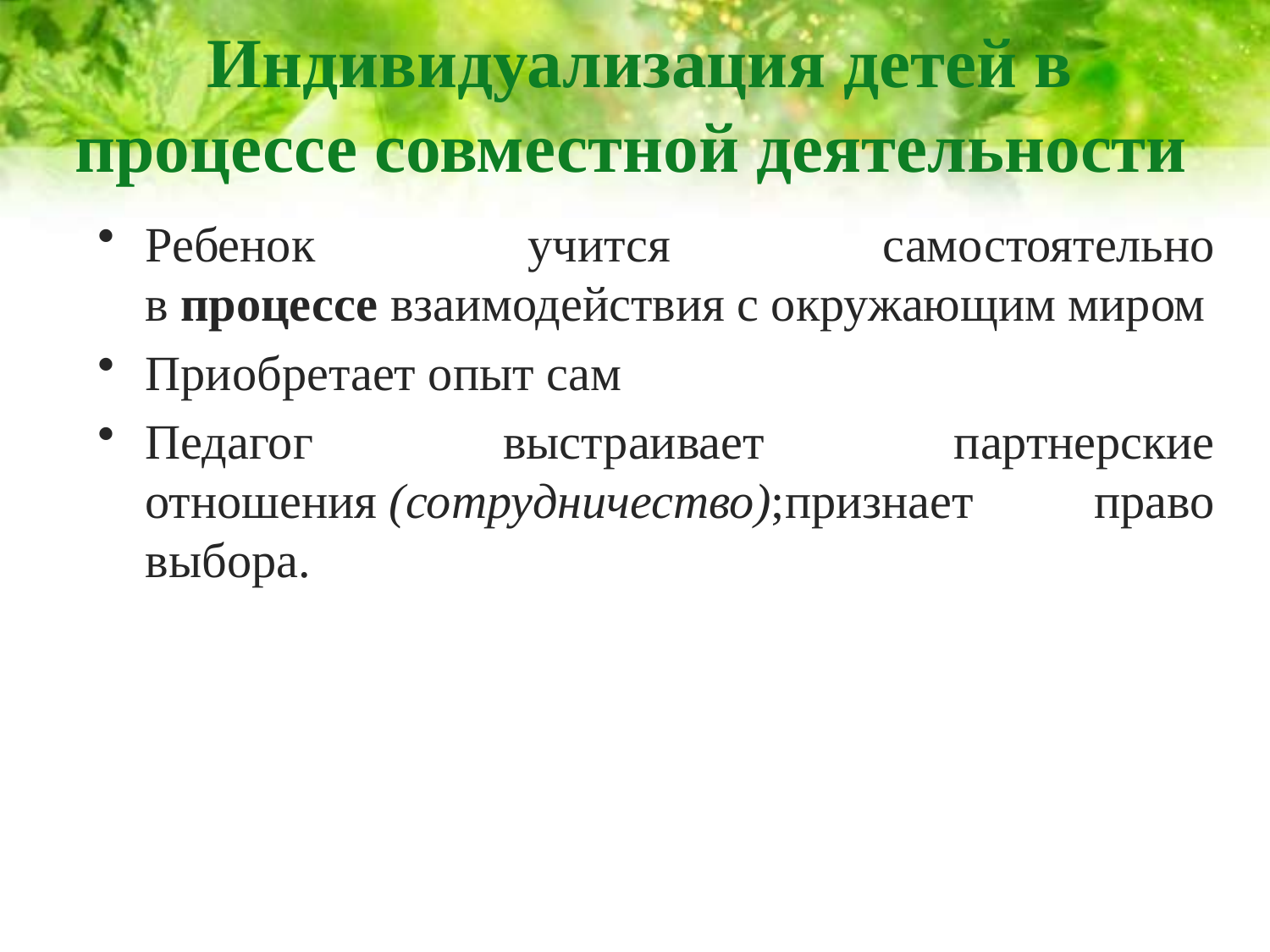

# Индивидуализация детей в процессе совместной деятельности
Ребенок учится самостоятельно в процессе взаимодействия с окружающим миром
Приобретает опыт сам
Педагог выстраивает партнерские отношения (сотрудничество);признает право выбора.